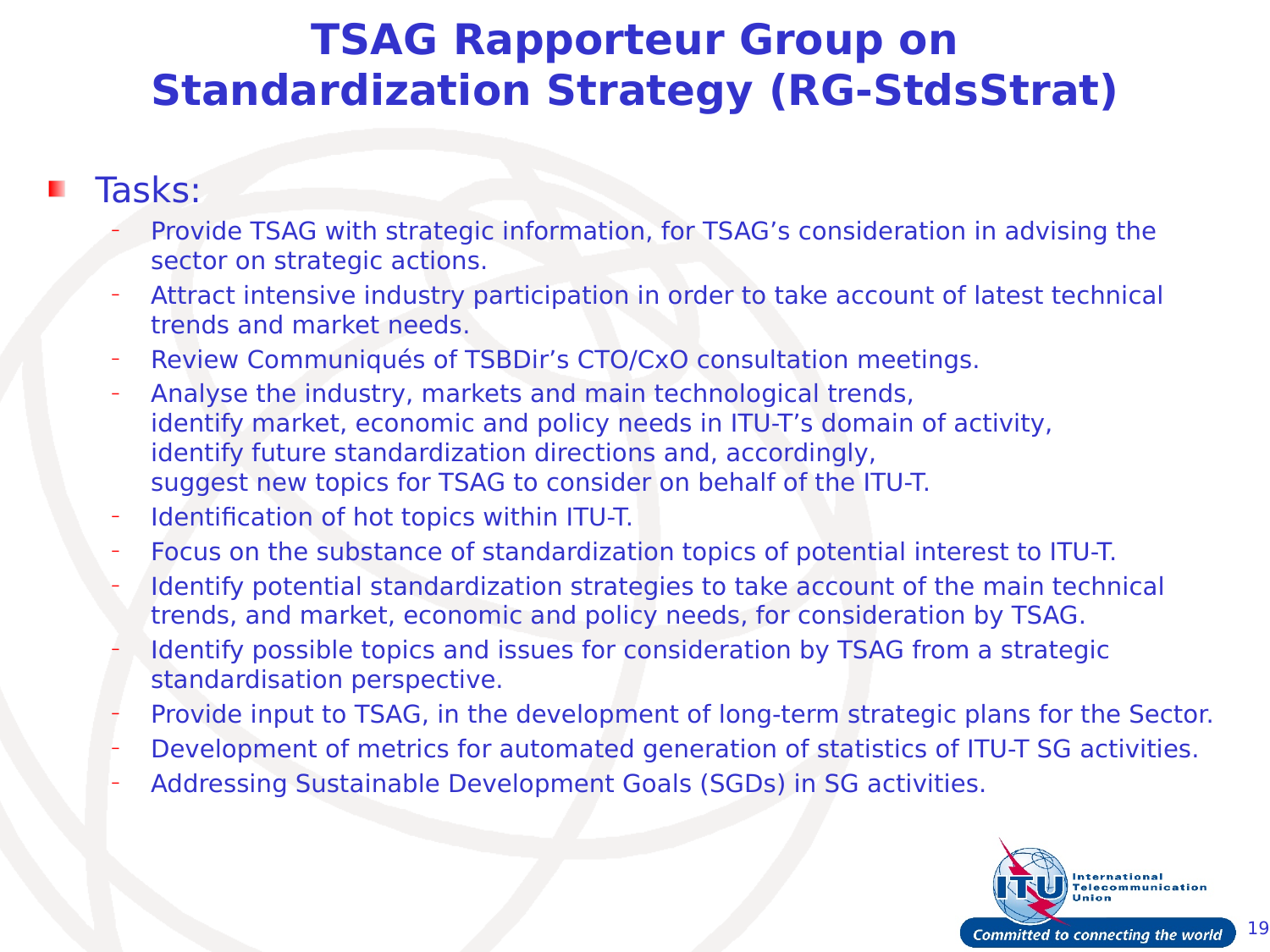

# TSAG Rapporteur Group on Standardization Strategy​​ (RG-StdsStrat)
Tasks:
Provide TSAG with strategic information, for TSAG’s consideration in advising the sector on strategic actions.​​​
Attract intensive industry participation in order to take account of latest technical trends and market needs.
Review Communiqués of TSBDir’s CTO/CxO consultation meetings.
Analyse the industry, markets and main technological trends,
identify market, economic and policy needs in ITU-T’s domain of activity,
identify future standardization directions and, accordingly,
suggest new topics for TSAG to consider on behalf of the ITU-T.
Identification of hot topics within ITU-T.
Focus on the substance of standardization topics of potential interest to ITU-T.
Identify potential standardization strategies to take account of the main technical trends, and market, economic and policy needs, for consideration by TSAG.
Identify possible topics and issues for consideration by TSAG from a strategic standardisation perspective.
Provide input to TSAG, in the development of long-term strategic plans for the Sector.
Development of metrics for automated generation of statistics of ITU-T SG activities.
Addressing Sustainable Development Goals (SGDs) in SG activities.

19